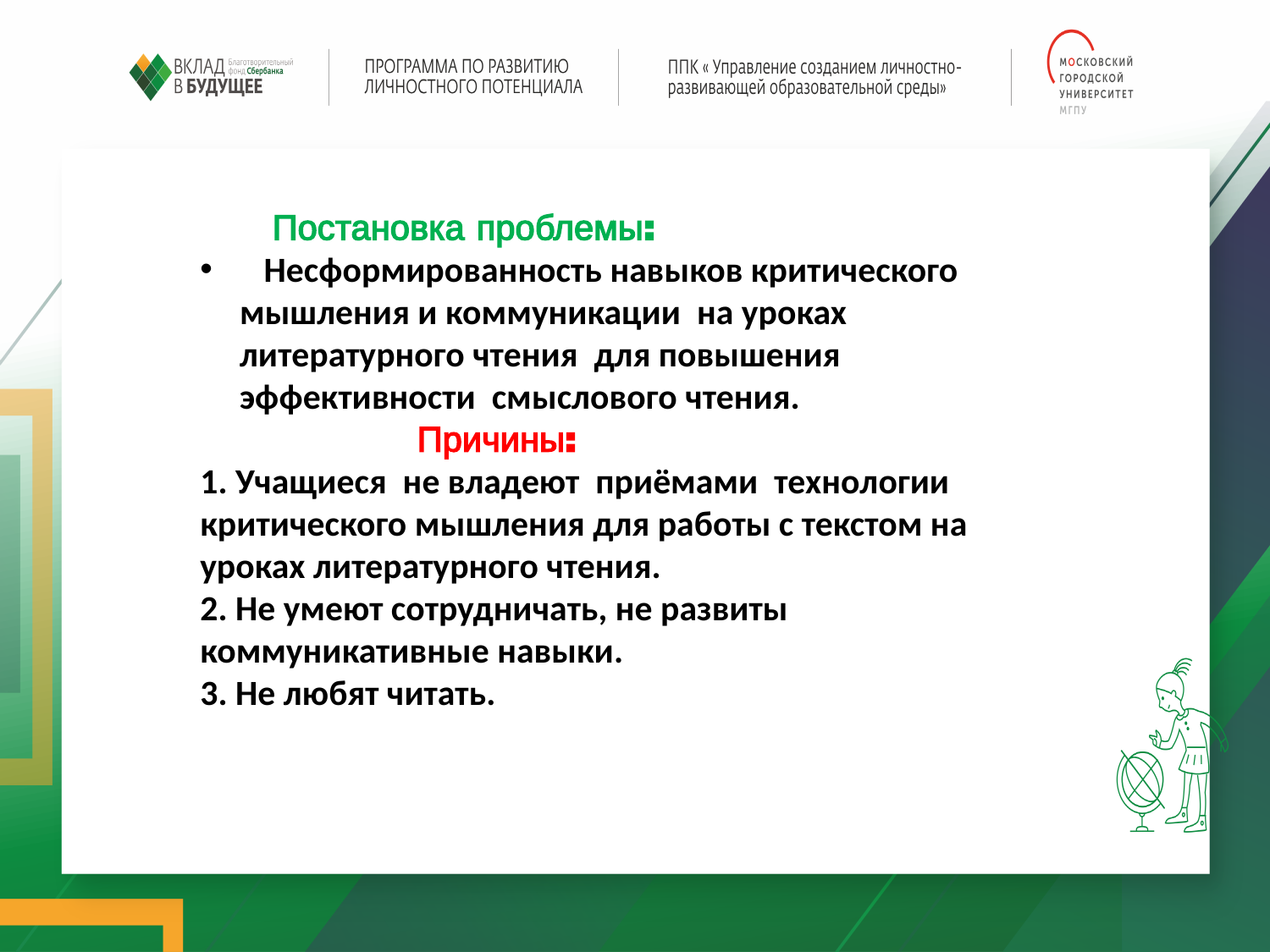

Постановка проблемы:
   Несформированность навыков критического мышления и коммуникации  на уроках литературного чтения  для повышения эффективности  смыслового чтения.
                           Причины:
1. Учащиеся  не владеют  приёмами  технологии критического мышления для работы с текстом на уроках литературного чтения.
2. Не умеют сотрудничать, не развиты коммуникативные навыки.
3. Не любят читать.